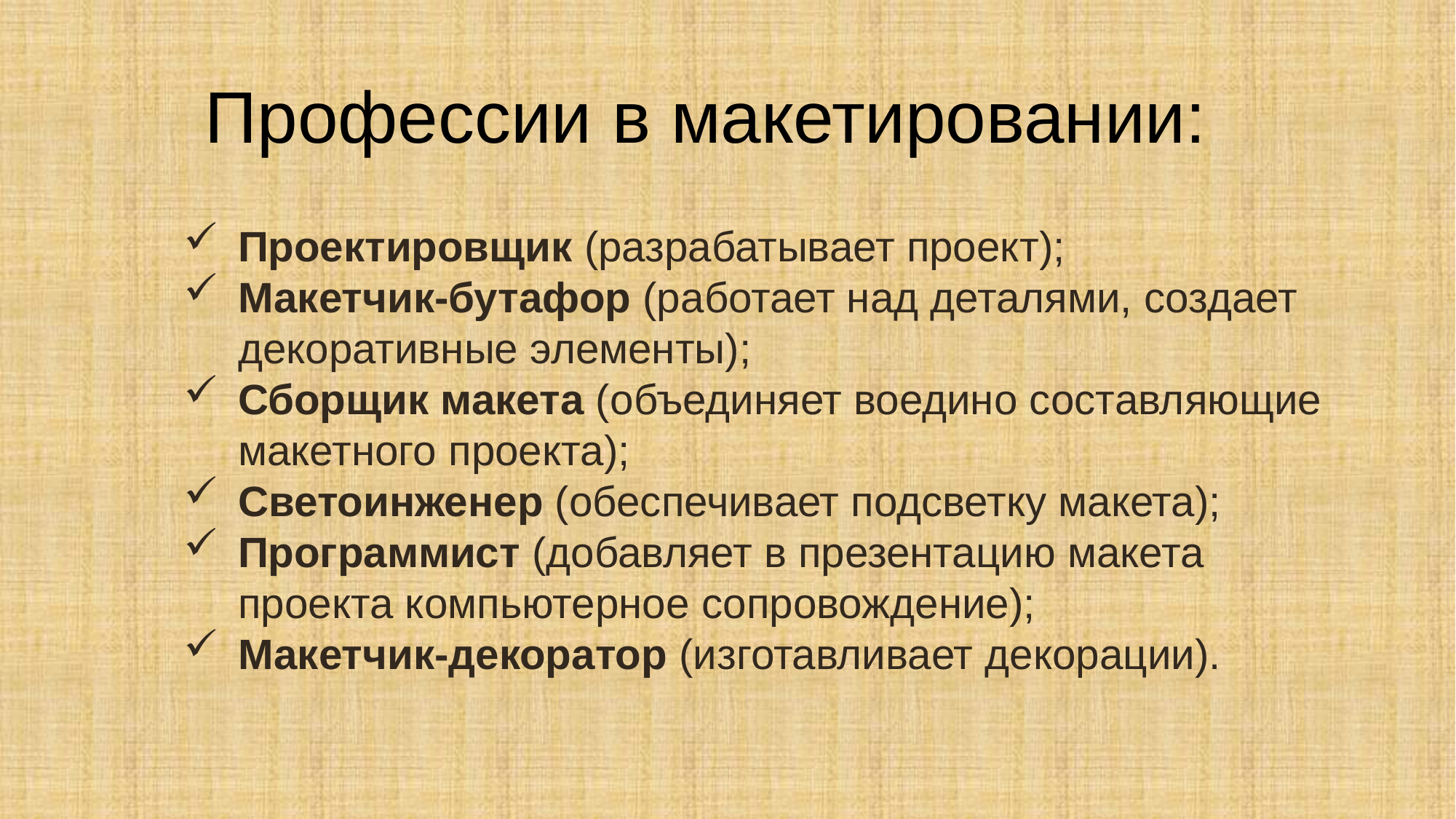

Профессии в макетировании:
Проектировщик (разрабатывает проект);
Макетчик-бутафор (работает над деталями, создает декоративные элементы);
Сборщик макета (объединяет воедино составляющие макетного проекта);
Светоинженер (обеспечивает подсветку макета);
Программист (добавляет в презентацию макета проекта компьютерное сопровождение);
Макетчик-декоратор (изготавливает декорации).